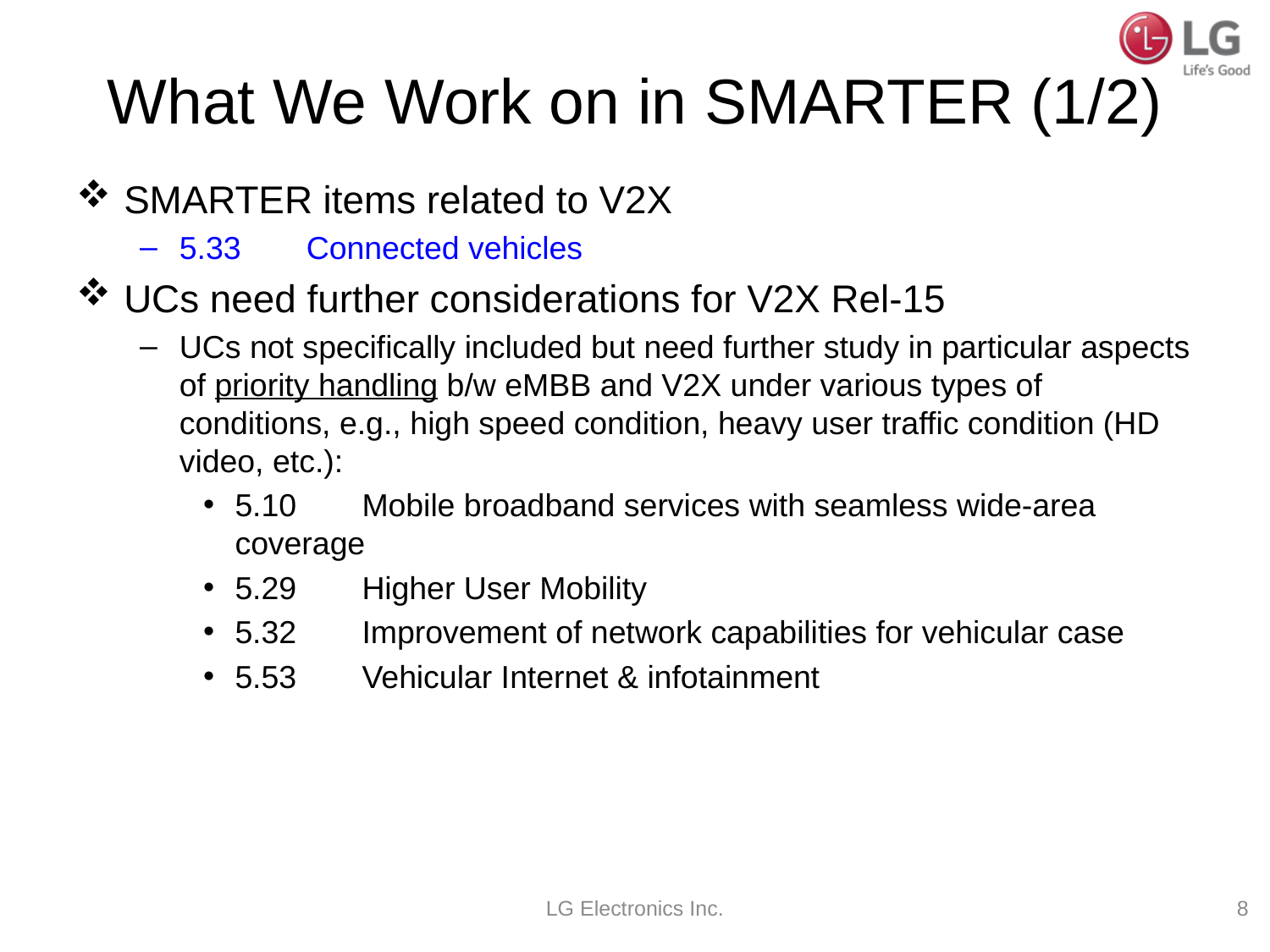

# What We Work on in SMARTER (1/2)
SMARTER items related to V2X
5.33	Connected vehicles
UCs need further considerations for V2X Rel-15
UCs not specifically included but need further study in particular aspects of priority handling b/w eMBB and V2X under various types of conditions, e.g., high speed condition, heavy user traffic condition (HD video, etc.):
5.10 	Mobile broadband services with seamless wide-area coverage
5.29	Higher User Mobility
5.32	Improvement of network capabilities for vehicular case
5.53	Vehicular Internet & infotainment

LG Electronics Inc.
8